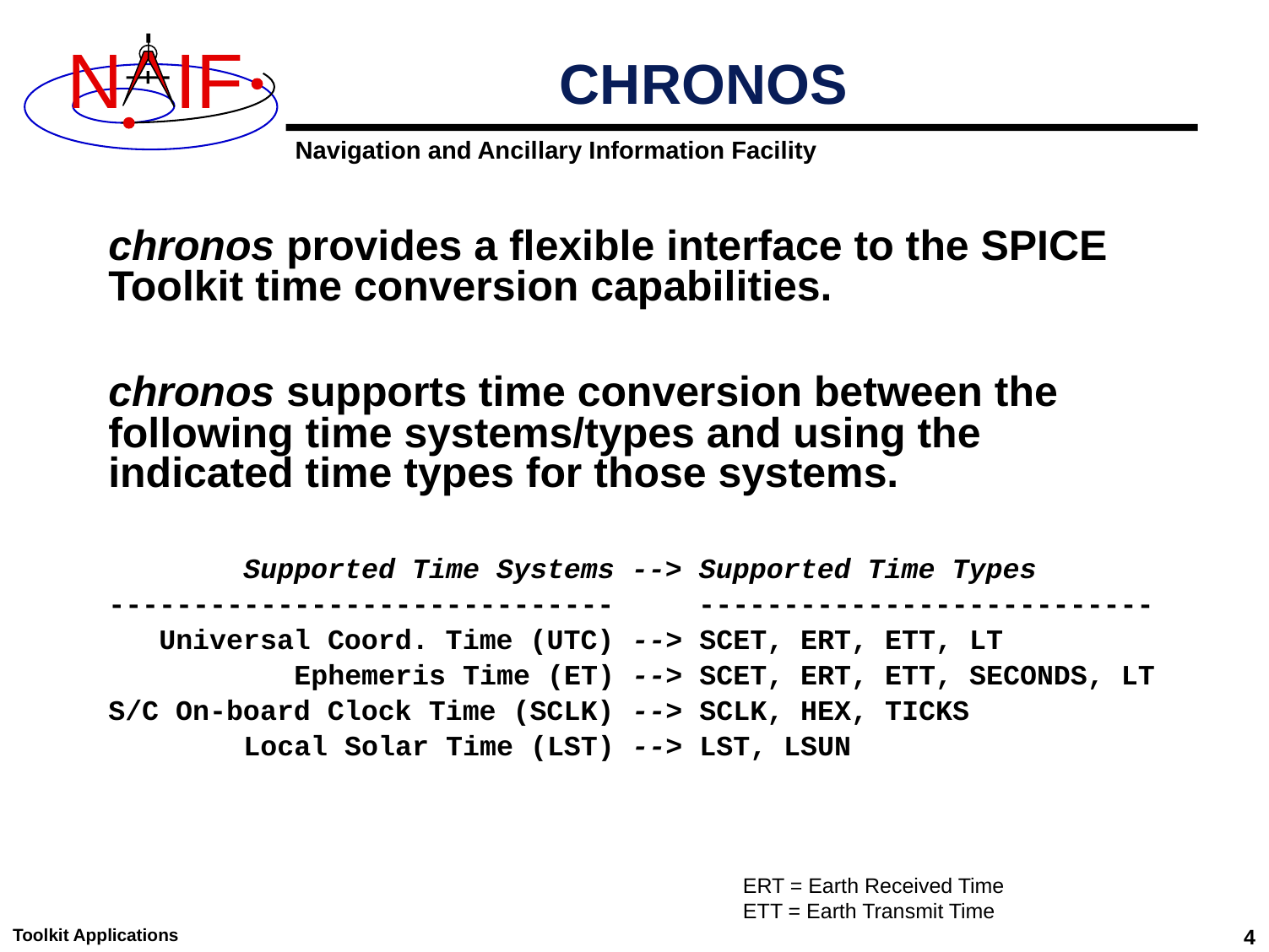

# CHRONOS
chronos provides a flexible interface to the SPICE Toolkit time conversion capabilities.

chronos supports time conversion between the following time systems/types and using the indicated time types for those systems.

        Supported Time Systems --> Supported Time Types
------------------------------     ---------------------------
   Universal Coord. Time (UTC) --> SCET, ERT, ETT, LT
           Ephemeris Time (ET) --> SCET, ERT, ETT, SECONDS, LT
S/C On-board Clock Time (SCLK) --> SCLK, HEX, TICKS
        Local Solar Time (LST) --> LST, LSUN

ERT = Earth Received Time
ETT = Earth Transmit Time
Toolkit Applications
4